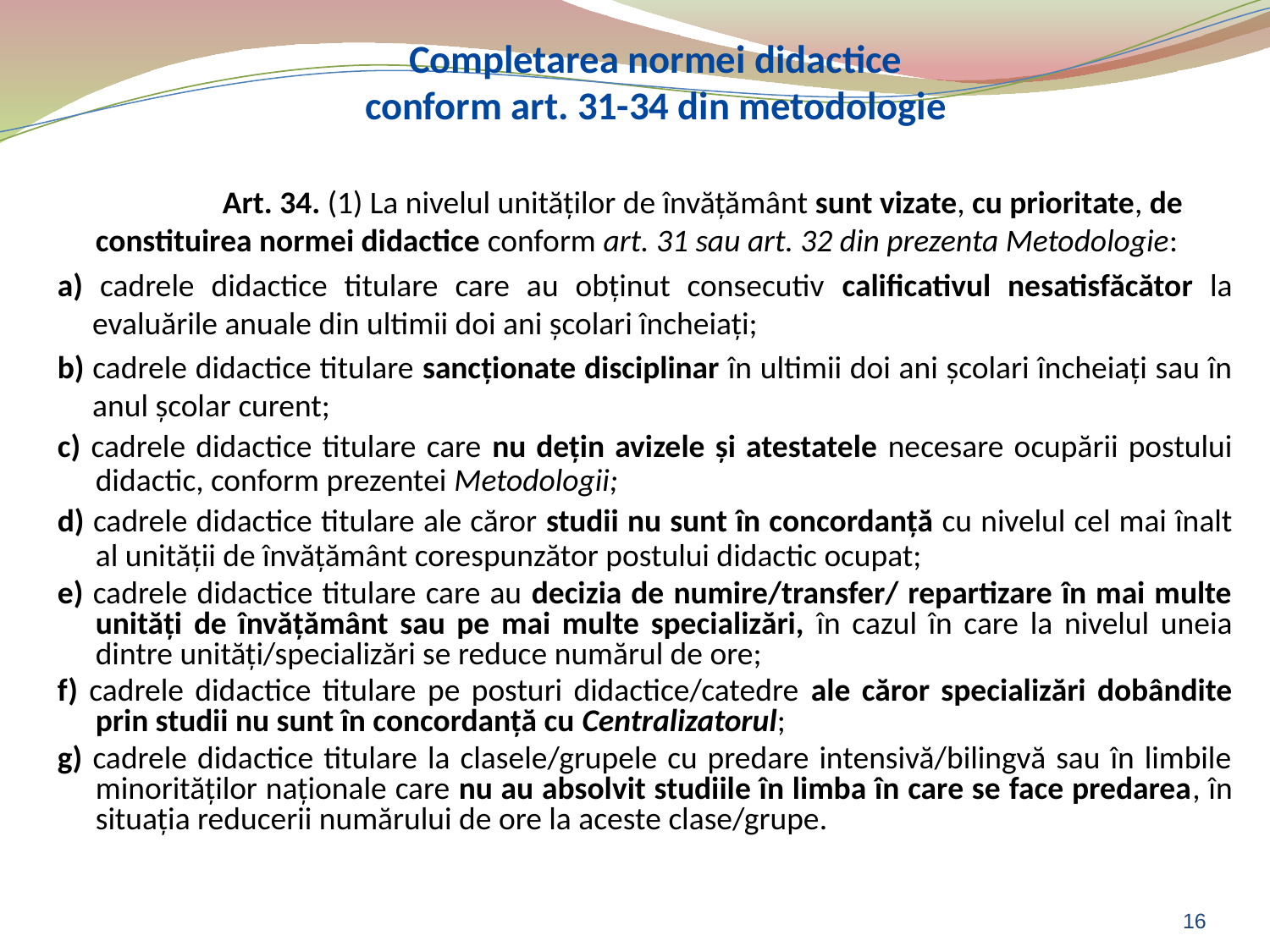

# Completarea normei didactice conform art. 31-34 din metodologie
		Art. 34. (1) La nivelul unităţilor de învăţământ sunt vizate, cu prioritate, de constituirea normei didactice conform art. 31 sau art. 32 din prezenta Metodologie:
a) cadrele didactice titulare care au obţinut consecutiv calificativul nesatisfăcător la evaluările anuale din ultimii doi ani şcolari încheiaţi;
b) cadrele didactice titulare sancţionate disciplinar în ultimii doi ani şcolari încheiaţi sau în anul şcolar curent;
c) cadrele didactice titulare care nu deţin avizele şi atestatele necesare ocupării postului didactic, conform prezentei Metodologii;
d) cadrele didactice titulare ale căror studii nu sunt în concordanţă cu nivelul cel mai înalt al unităţii de învăţământ corespunzător postului didactic ocupat;
e) cadrele didactice titulare care au decizia de numire/transfer/ repartizare în mai multe unităţi de învăţământ sau pe mai multe specializări, în cazul în care la nivelul uneia dintre unităţi/specializări se reduce numărul de ore;
f) cadrele didactice titulare pe posturi didactice/catedre ale căror specializări dobândite prin studii nu sunt în concordanţă cu Centralizatorul;
g) cadrele didactice titulare la clasele/grupele cu predare intensivă/bilingvă sau în limbile minorităţilor naţionale care nu au absolvit studiile în limba în care se face predarea, în situaţia reducerii numărului de ore la aceste clase/grupe.

16